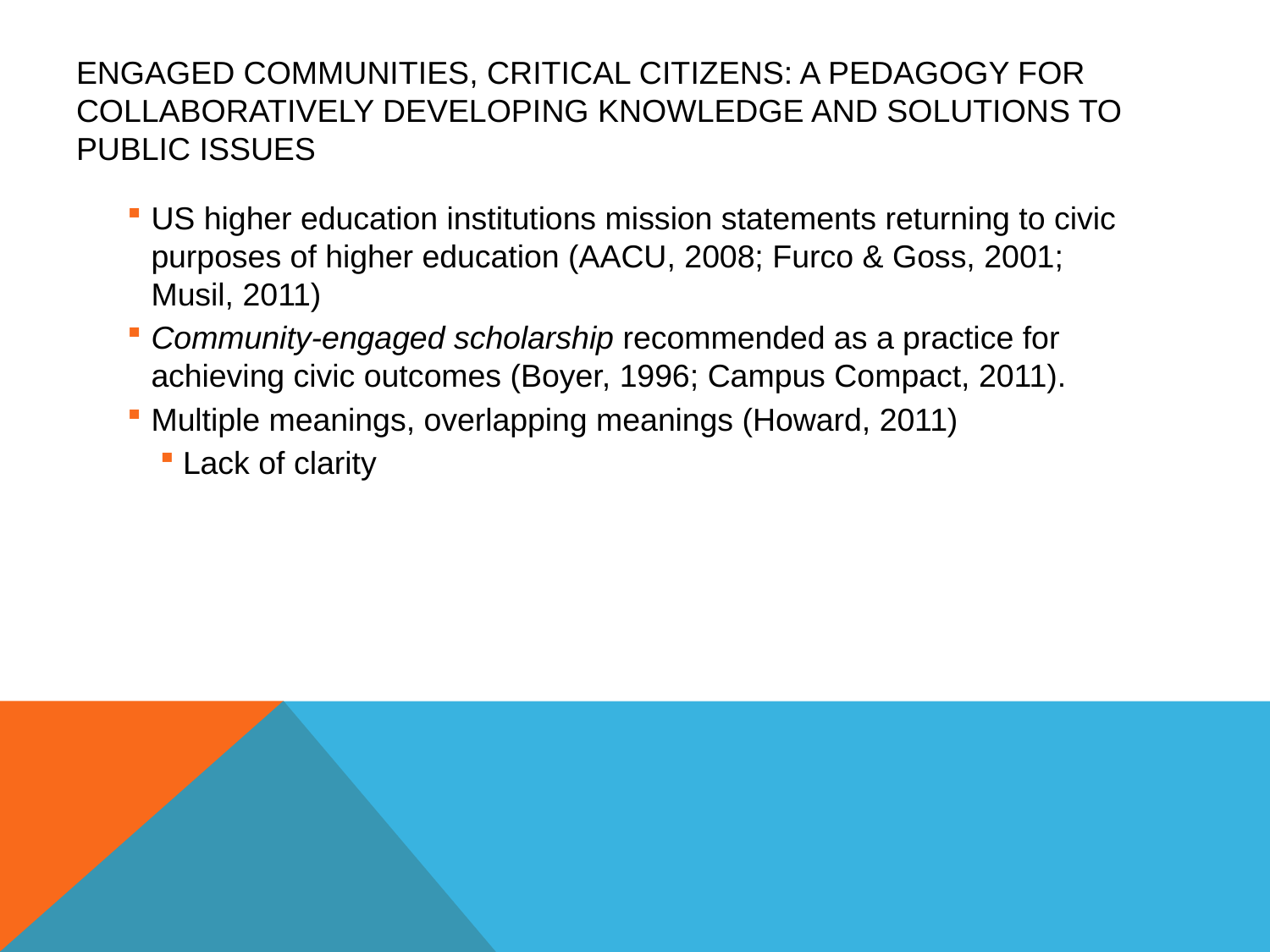

# Engaged Communities, Critical Citizens: A Pedagogy for Collaboratively Developing Knowledge and Solutions to Public Issues

US higher education institutions mission statements returning to civic purposes of higher education (AACU, 2008; Furco & Goss, 2001; Musil, 2011)
Community-engaged scholarship recommended as a practice for achieving civic outcomes (Boyer, 1996; Campus Compact, 2011).
Multiple meanings, overlapping meanings (Howard, 2011)
Lack of clarity